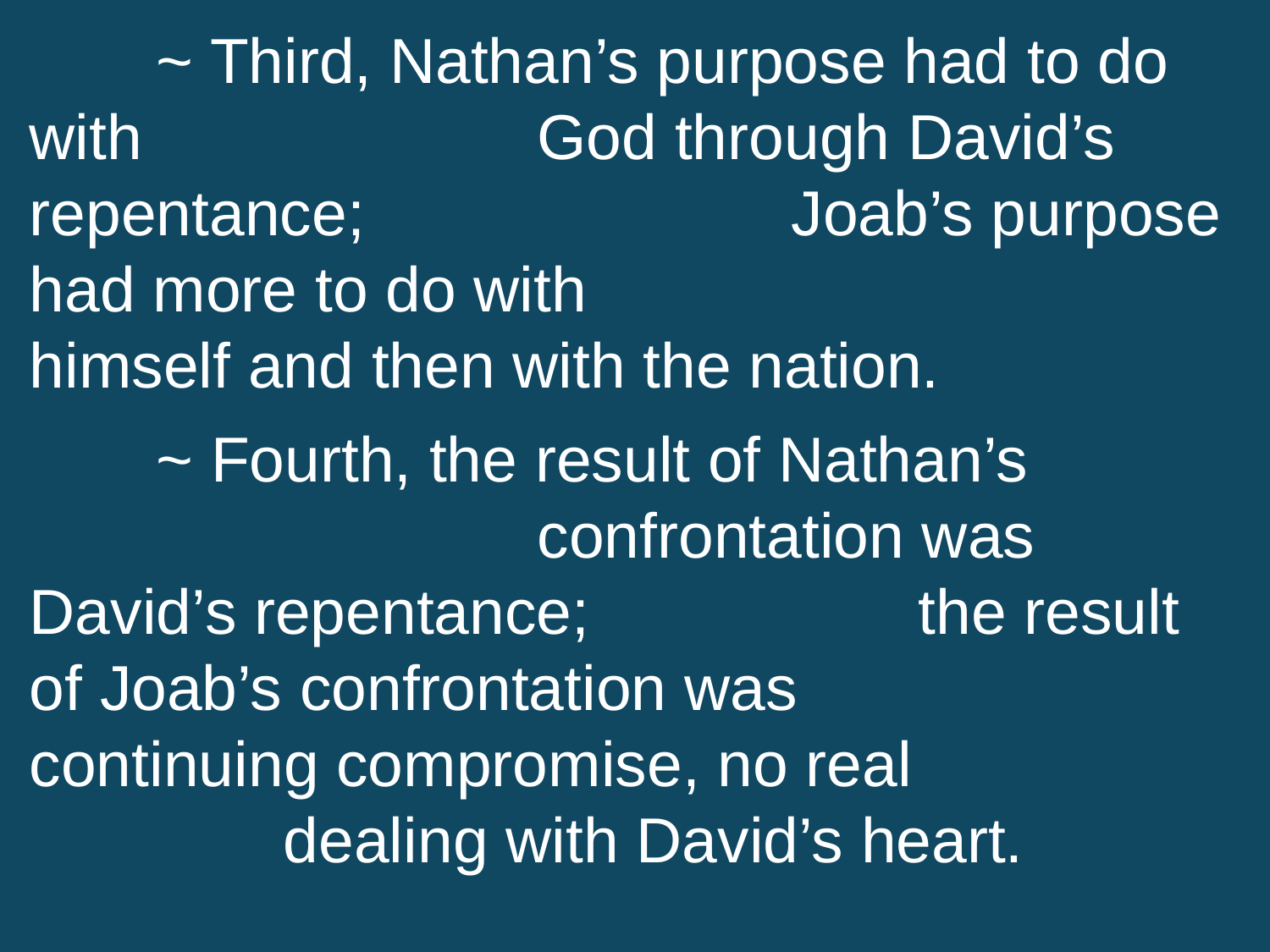

~ Third, Nathan’s purpose had to do with 			God through David’s repentance; 				Joab’s purpose had more to do with 				himself and then with the nation.
	~ Fourth, the result of Nathan’s 					confrontation was David’s repentance; 			the result of Joab’s confrontation was 			continuing compromise, no real 				dealing with David’s heart.